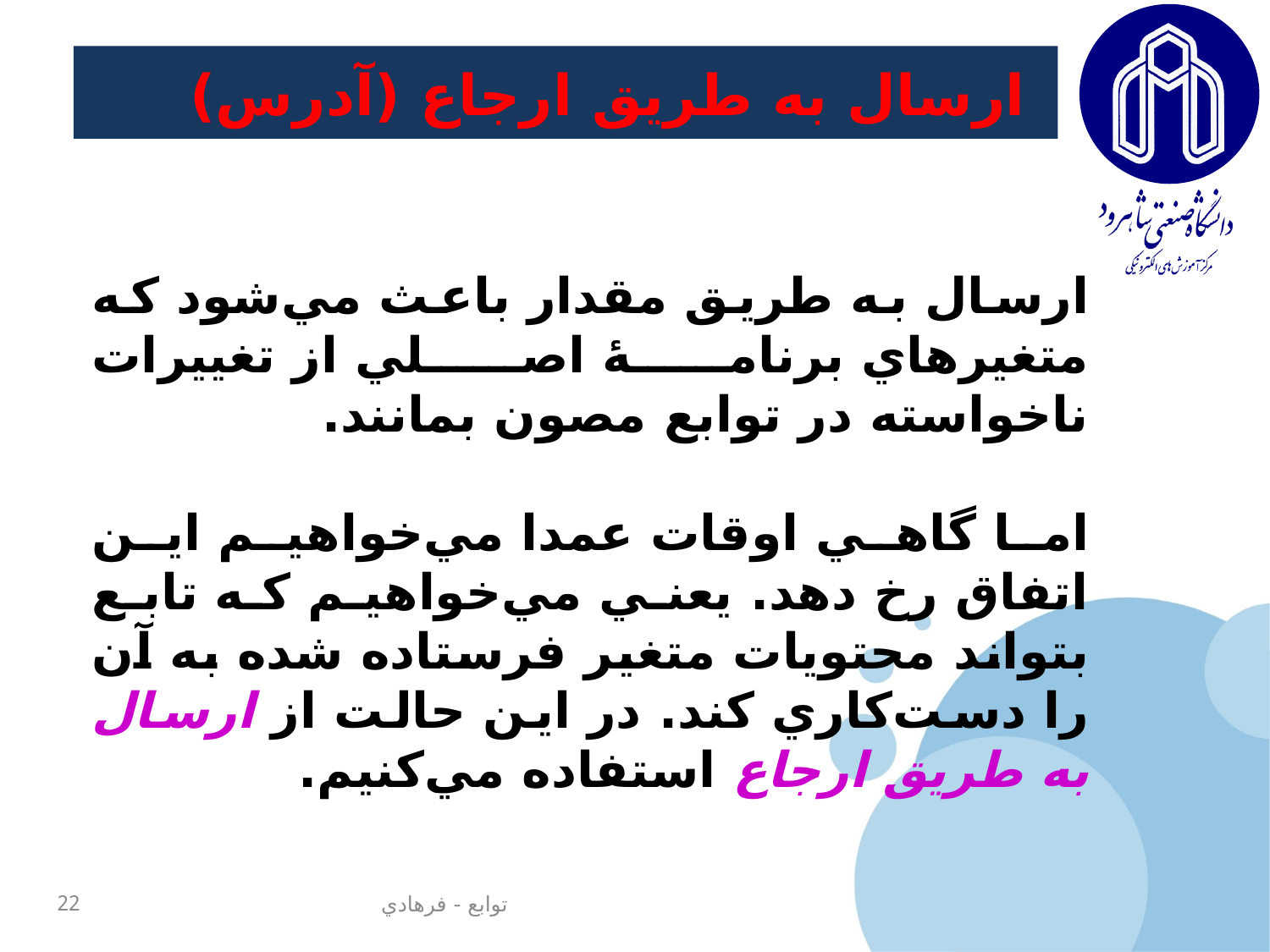

# ارسال به طريق ارجاع‌ (آدرس)
ارسال به طريق مقدار باعث مي‌شود که متغيرهاي برنامۀ اصلي از تغييرات ناخواسته در توابع مصون بمانند.

اما گاهي اوقات عمدا مي‌خواهيم اين اتفاق رخ دهد. يعني مي‌خواهيم که تابع بتواند محتويات متغير فرستاده شده به آن را دست‌کاري کند. در اين حالت از ارسال به طريق ارجاع ‌استفاده مي‌کنيم.
22
توابع - فرهادي